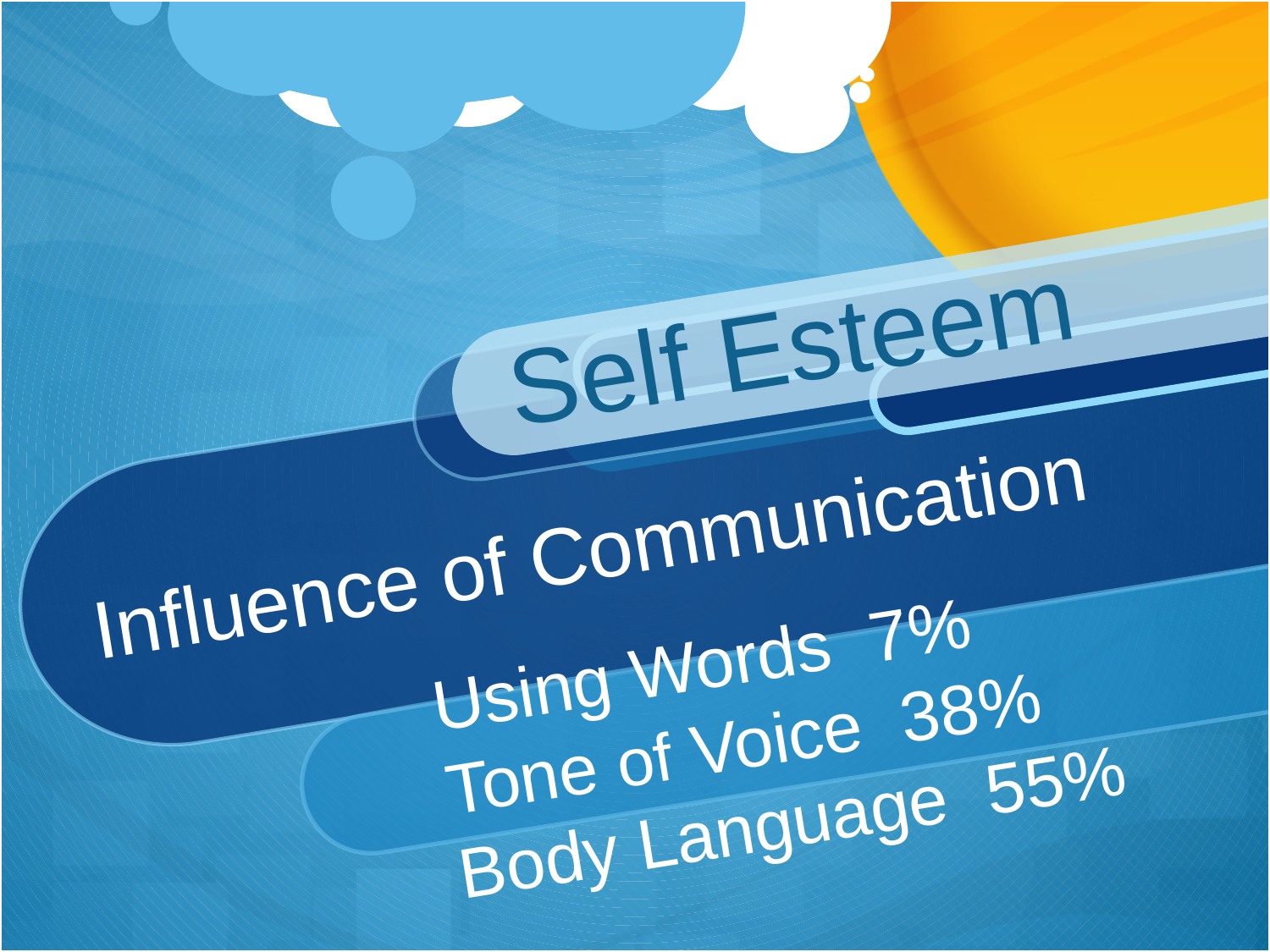

Self Esteem
# Influence of Communication
Using Words  7%
Tone of Voice  38%
Body Language  55%